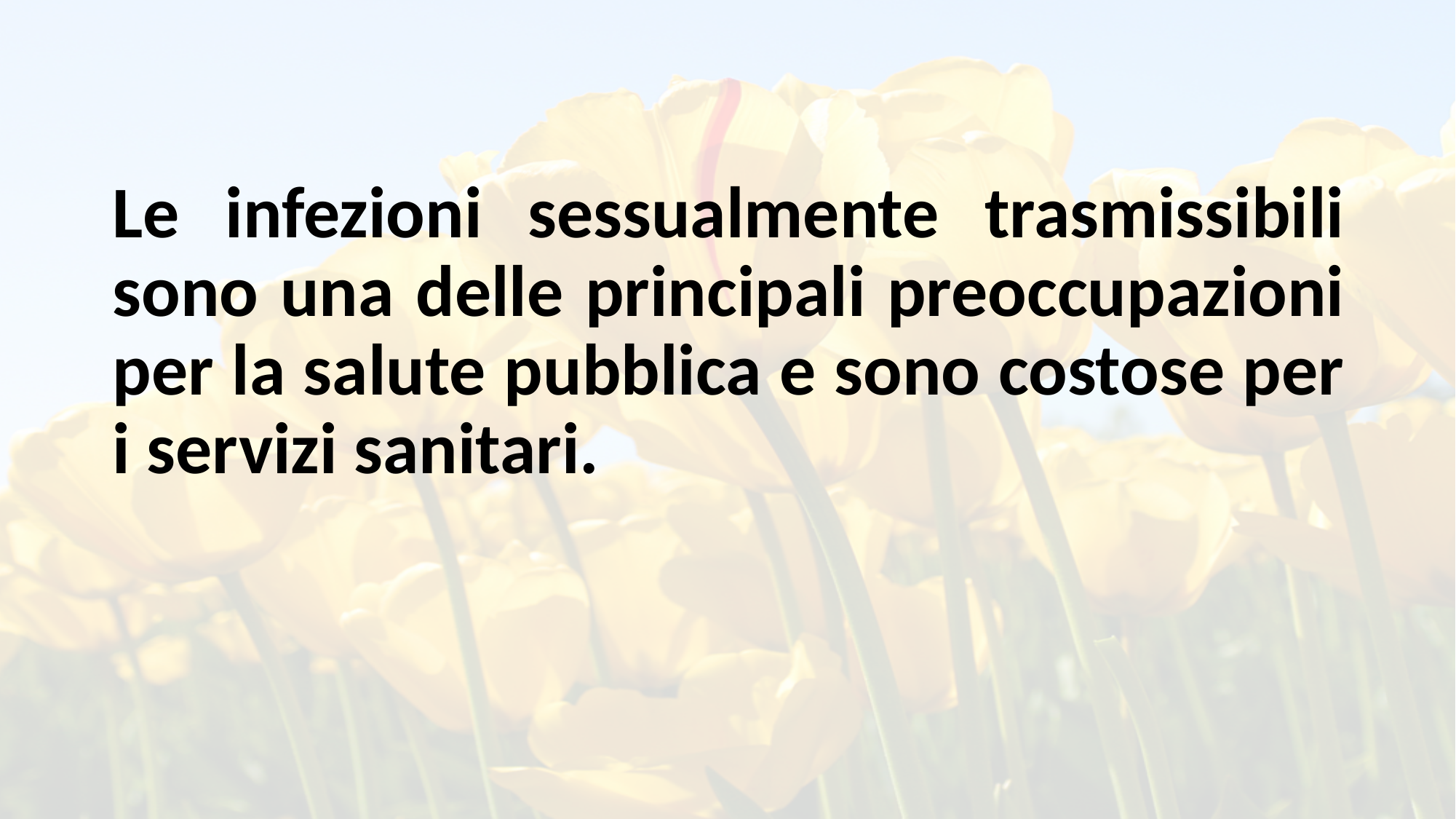

Le infezioni sessualmente trasmissibili sono una delle principali preoccupazioni per la salute pubblica e sono costose per i servizi sanitari.